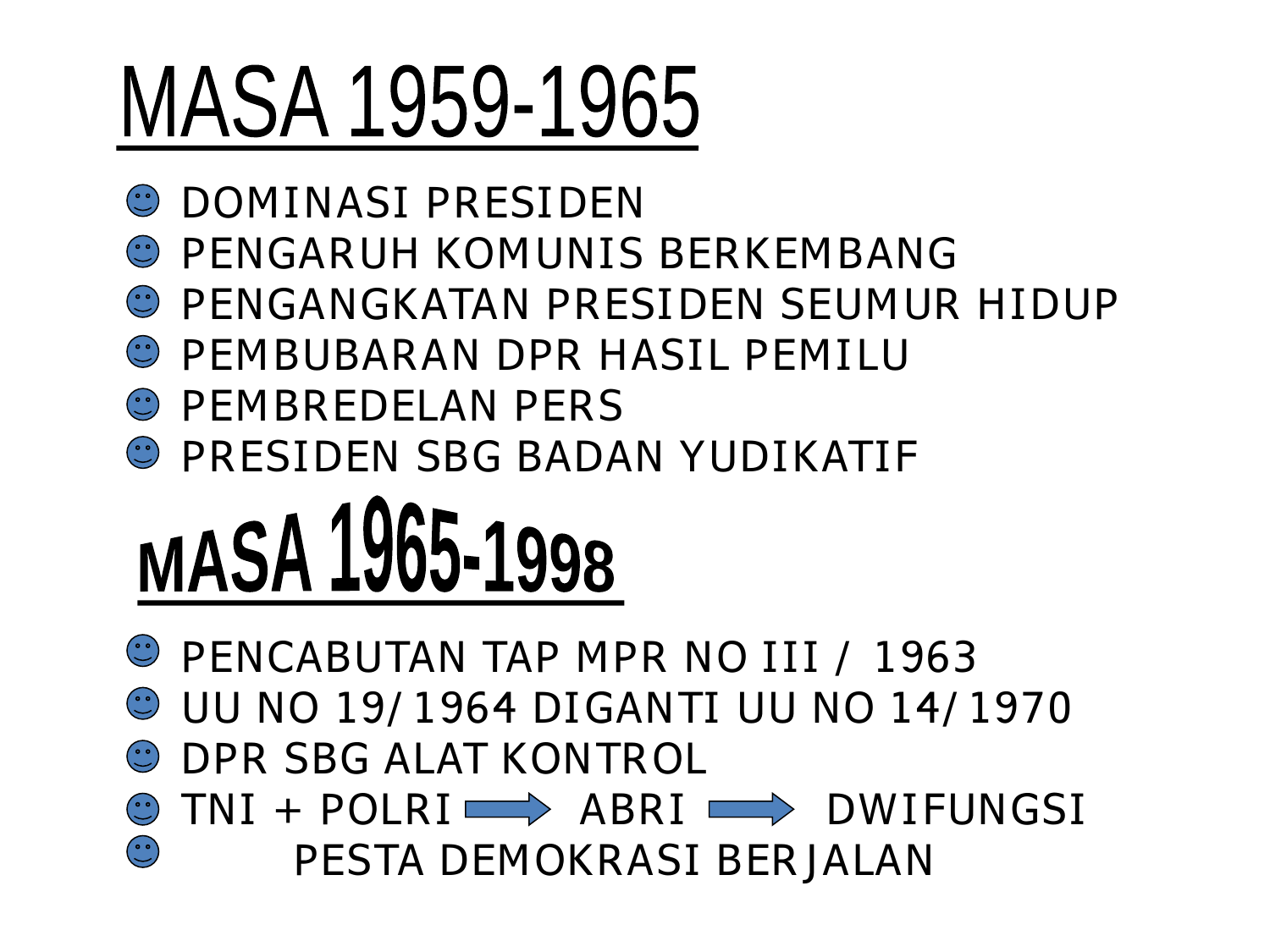

MASA 1959-1965

DOMINASI PRESIDEN                       PENGARUH KOMUNIS BERKEMBANG    PENGANGKATAN PRESIDEN SEUMUR HIDUP    PEMBUBARAN DPR HASIL PEMILU                 PEMBREDELAN PERS                                       PRESIDEN SBG BADAN YUDIKATIF

MASA 1965-1998

PENCABUTAN TAP MPR NO III / 1963              UU NO 19/1964 DIGANTI UU NO 14/1970      DPR SBG ALAT KONTROL                                 TNI + POLRI          ABRI           DWIFUNGSI               PESTA DEMOKRASI BERJALAN